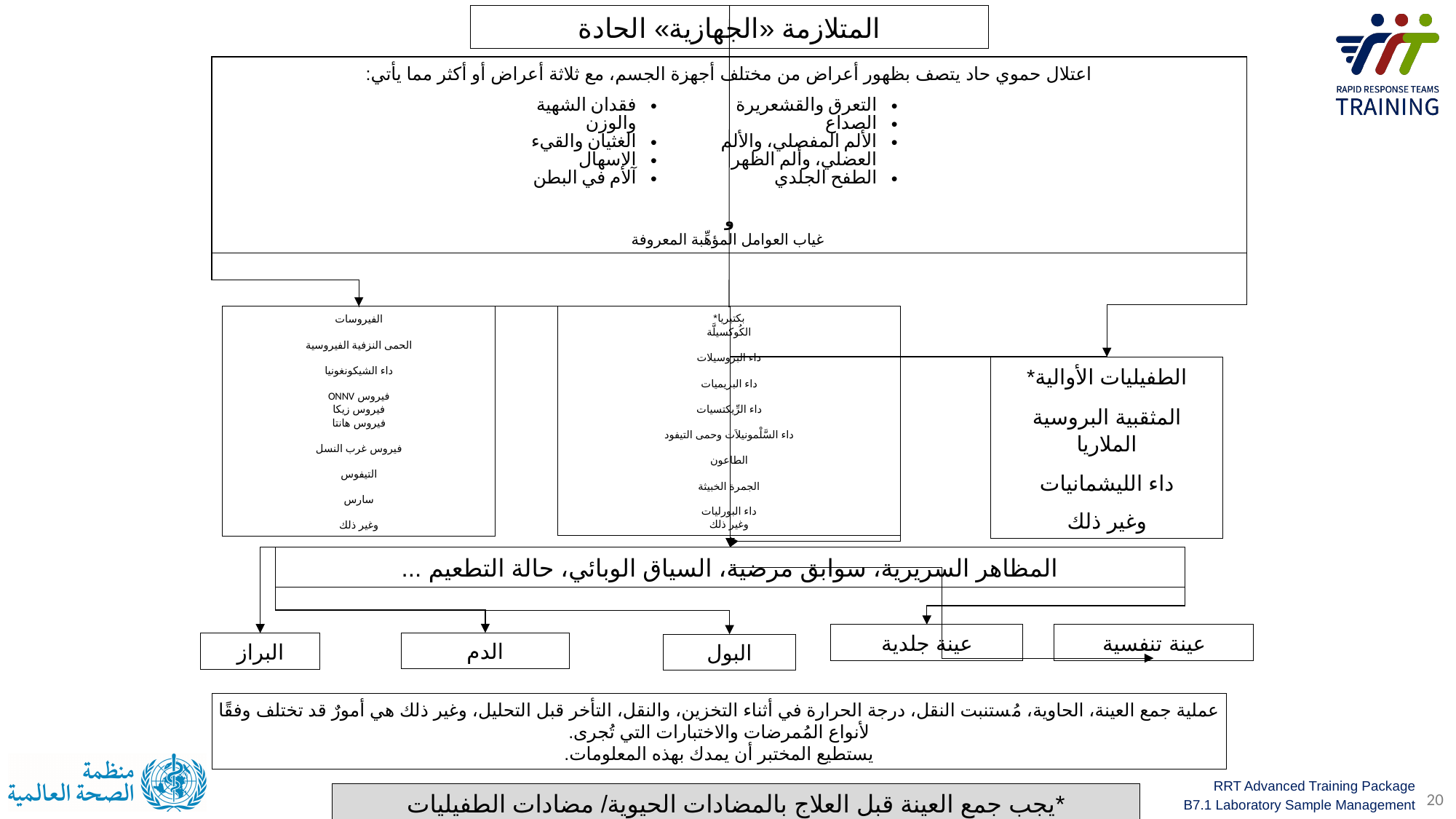

المتلازمة «الجهازية» الحادة
اعتلال حموي حاد يتصف بظهور أعراض من مختلف أجهزة الجسم، مع ثلاثة أعراض أو أكثر مما يأتي:

و
 غياب العوامل المؤهِّبة المعروفة
| فقدان الشهية والوزن الغثيان والقيء الإسهال آلام في البطن | التعرق والقشعريرة الصداع الألم المفصلي، والألم العضلي، وألم الظهر الطفح الجلدي |
| --- | --- |
بكتيريا*
الكُوكسيلَّة
داء البروسيلات
داء البريميات
داء الرِّيكتسيات
داء السَّلْمونيلاَت وحمى التيفود
الطاعون
الجمرة الخبيثة
داء البورليات
وغير ذلك
الفيروسات
الحمى النزفية الفيروسية
داء الشيكونغونيا
فيروس ONNV
فيروس زيكا
فيروس هانتا
فيروس غرب النسل
التيفوس
سارس
وغير ذلك
الطفيليات الأوالية*
المثقبية البروسية
الملاريا
داء الليشمانيات
وغير ذلك
المظاهر السريرية، سوابق مرضية، السياق الوبائي، حالة التطعيم ...
عينة جلدية
عينة تنفسية
الدم
البراز
البول
عملية جمع العينة، الحاوية، مُستنبت النقل، درجة الحرارة في أثناء التخزين، والنقل، التأخر قبل التحليل، وغير ذلك هي أمورٌ قد تختلف وفقًا لأنواع المُمرضات والاختبارات التي تُجرى.
يستطيع المختبر أن يمدك بهذه المعلومات.
*يجب جمع العينة قبل العلاج بالمضادات الحيوية/ مضادات الطفيليات